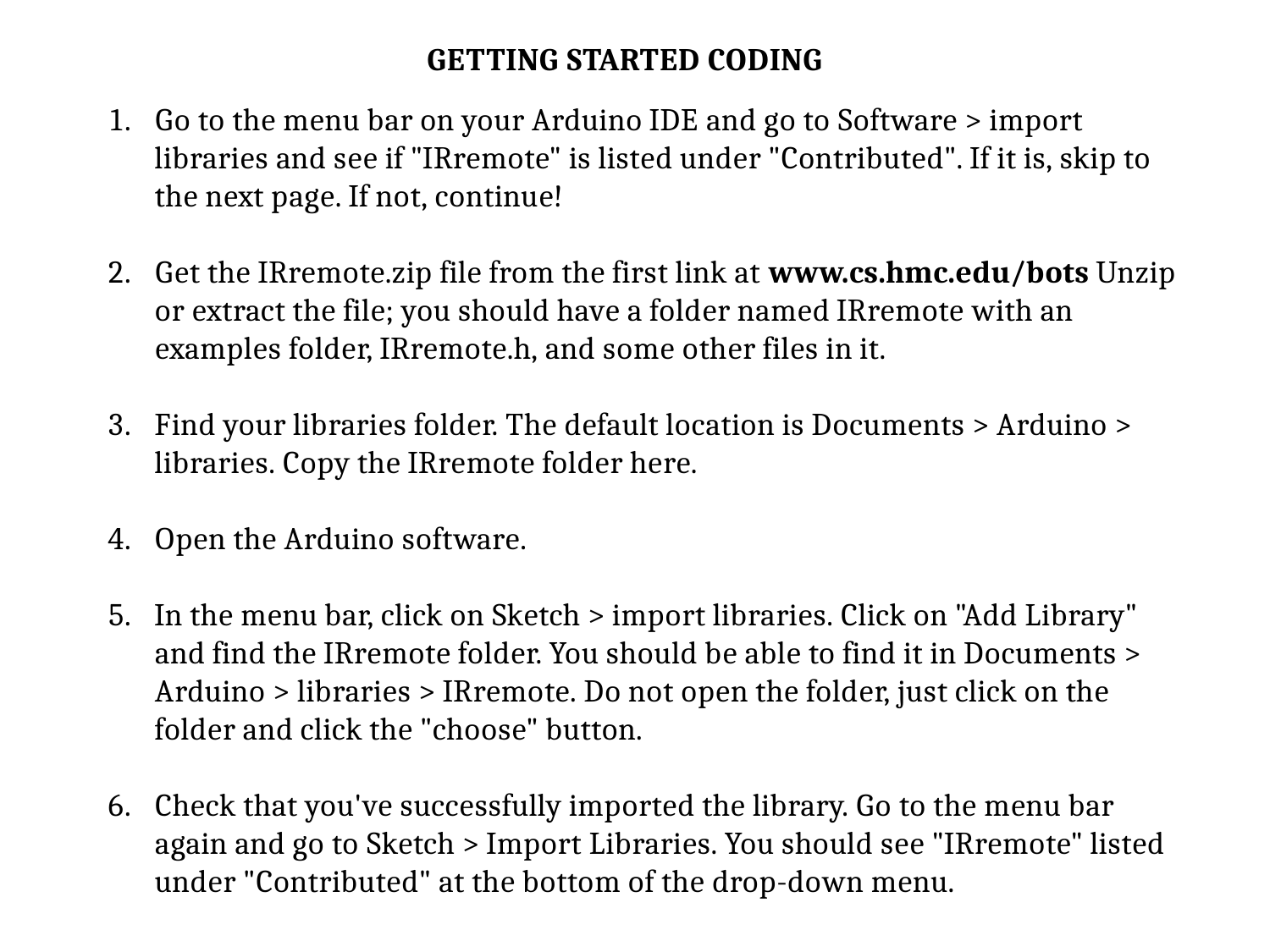

GETTING STARTED CODING
Go to the menu bar on your Arduino IDE and go to Software > import libraries and see if "IRremote" is listed under "Contributed". If it is, skip to the next page. If not, continue!

Get the IRremote.zip file from the first link at www.cs.hmc.edu/bots Unzip or extract the file; you should have a folder named IRremote with an examples folder, IRremote.h, and some other files in it.

Find your libraries folder. The default location is Documents > Arduino > libraries. Copy the IRremote folder here.

Open the Arduino software.

In the menu bar, click on Sketch > import libraries. Click on "Add Library" and find the IRremote folder. You should be able to find it in Documents > Arduino > libraries > IRremote. Do not open the folder, just click on the folder and click the "choose" button.

Check that you've successfully imported the library. Go to the menu bar again and go to Sketch > Import Libraries. You should see "IRremote" listed under "Contributed" at the bottom of the drop-down menu.